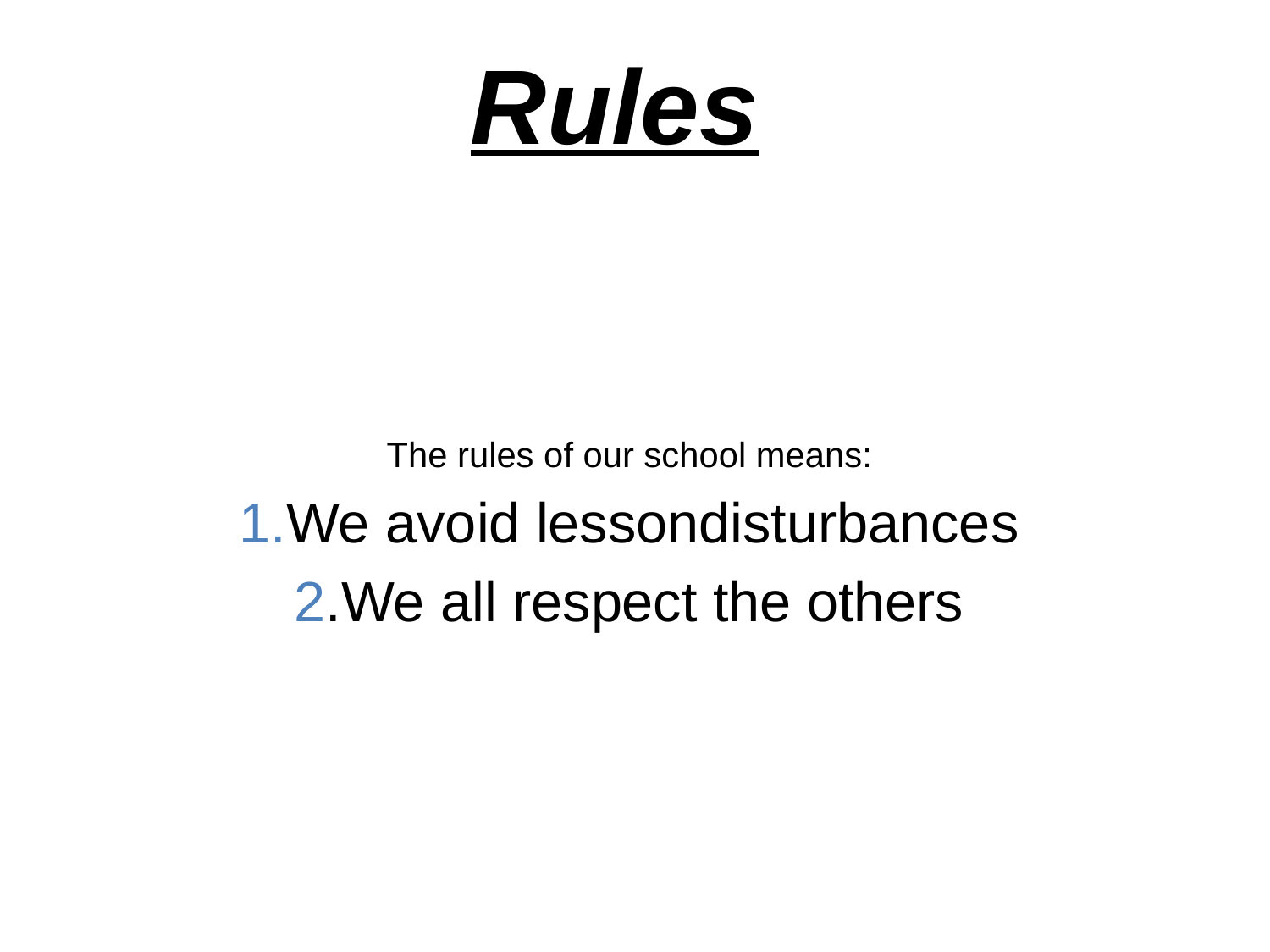

# Rules
The rules of our school means:
1.We avoid lessondisturbances
2.We all respect the others